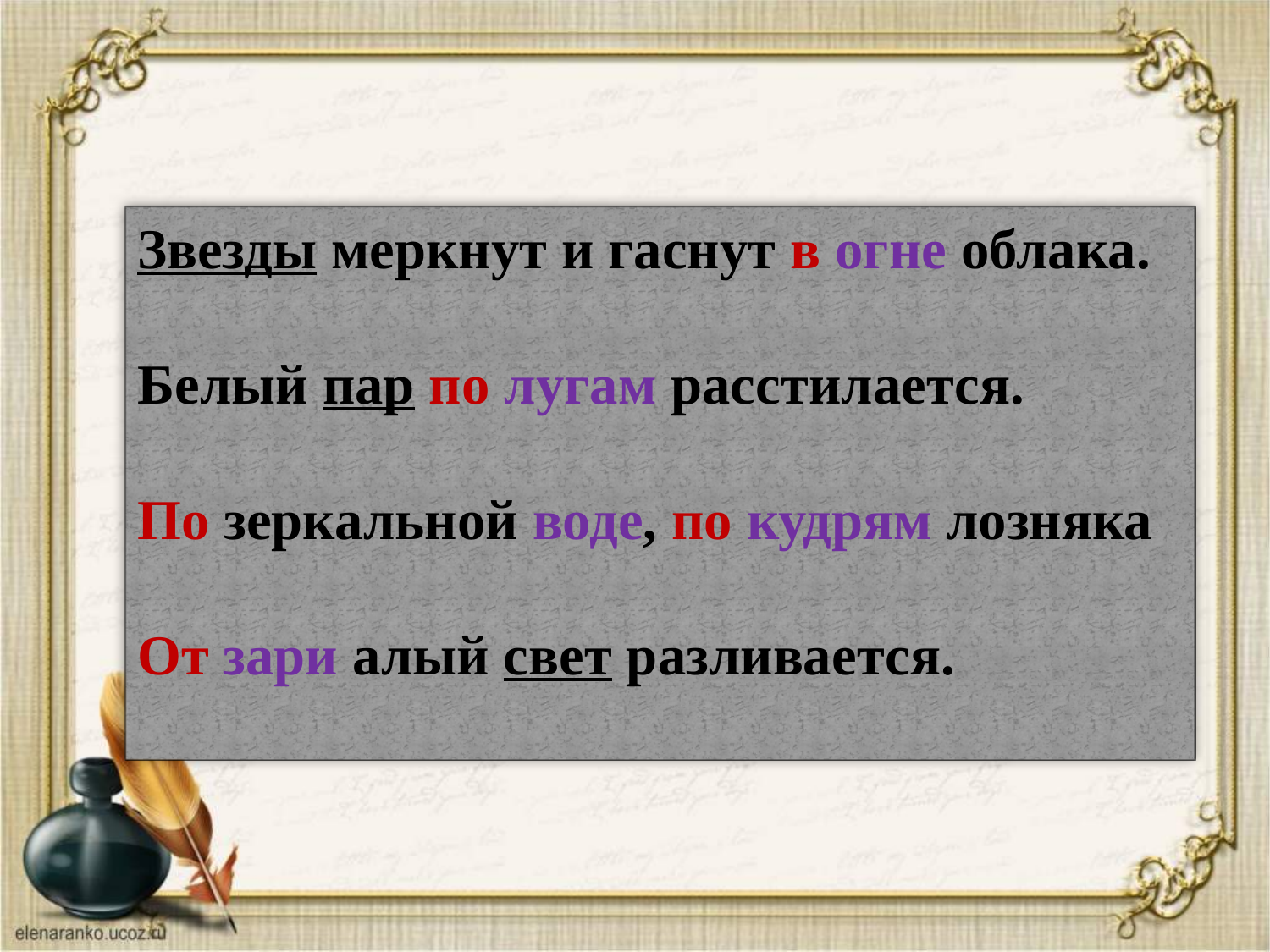

Звезды меркнут и гаснут в огне облака.

Белый пар по лугам расстилается.

По зеркальной воде, по кудрям лозняка

От зари алый свет разливается.